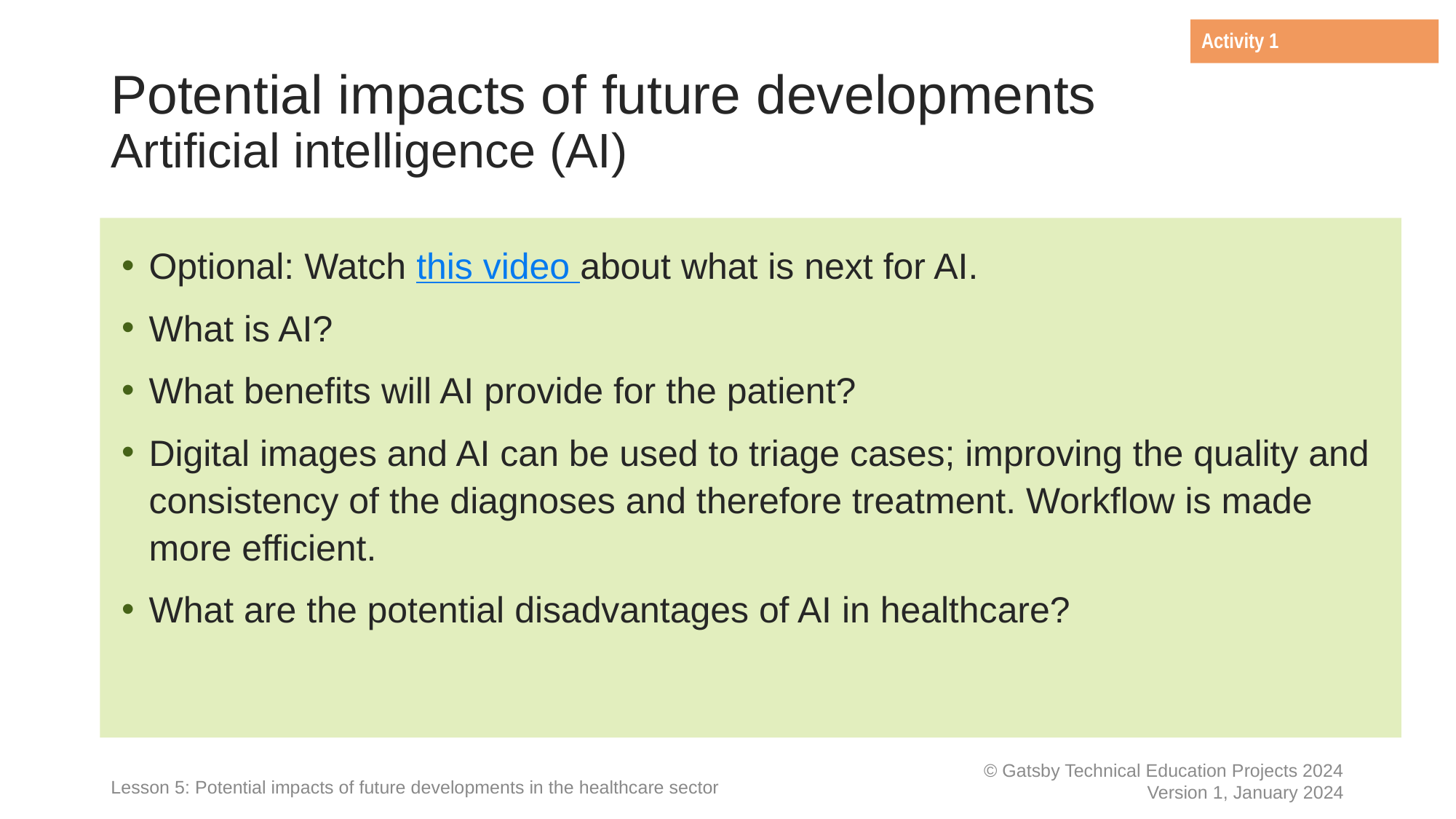

Activity 1
# Potential impacts of future developments Artificial intelligence (AI)
Optional: Watch this video about what is next for AI.
What is AI?
What benefits will AI provide for the patient?
Digital images and AI can be used to triage cases; improving the quality and consistency of the diagnoses and therefore treatment. Workflow is made more efficient.
What are the potential disadvantages of AI in healthcare?
Lesson 5: Potential impacts of future developments in the healthcare sector